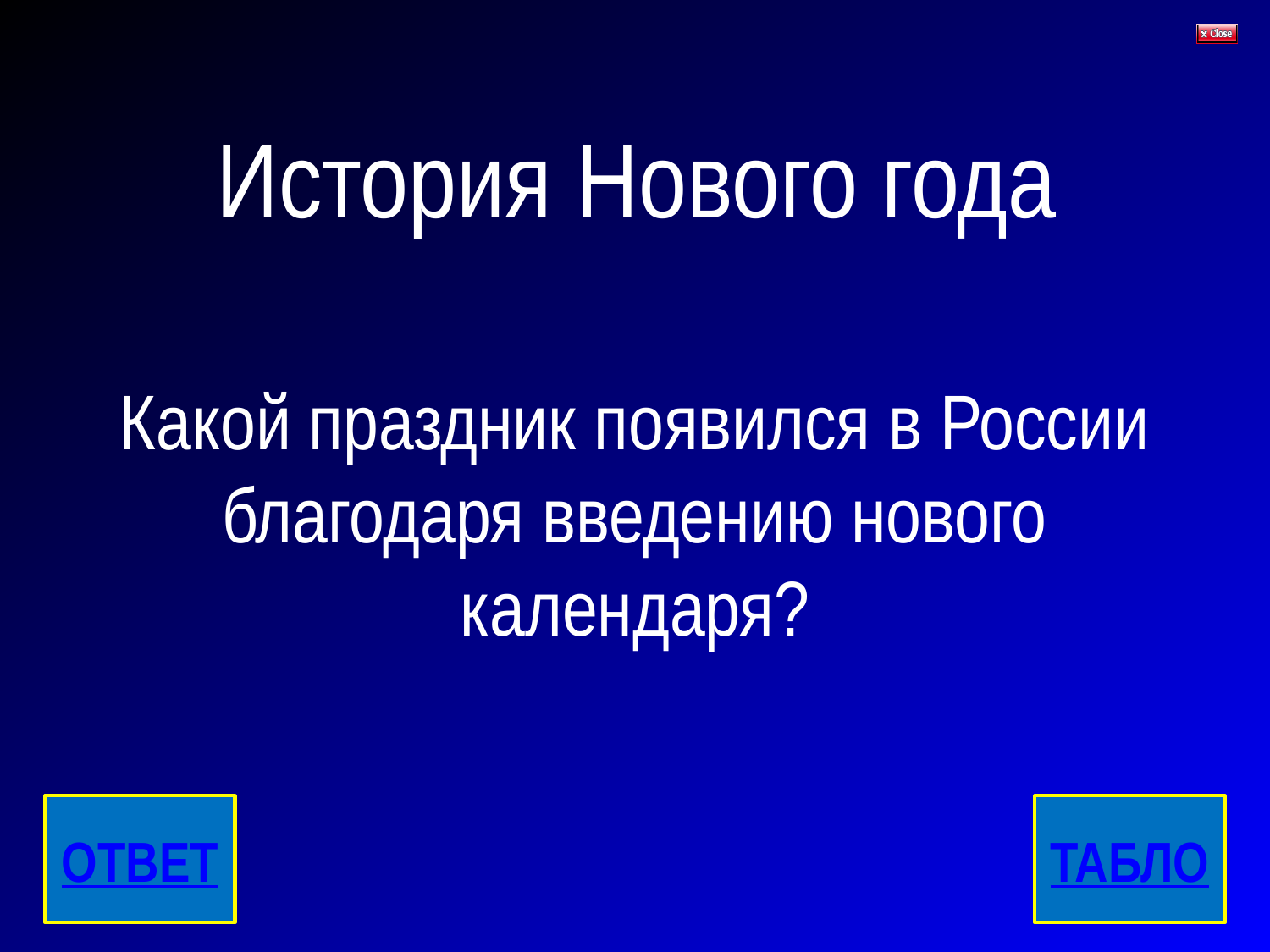

# История Нового года

Какой праздник появился в России благодаря введению нового календаря?
ОТВЕТ
ТАБЛО